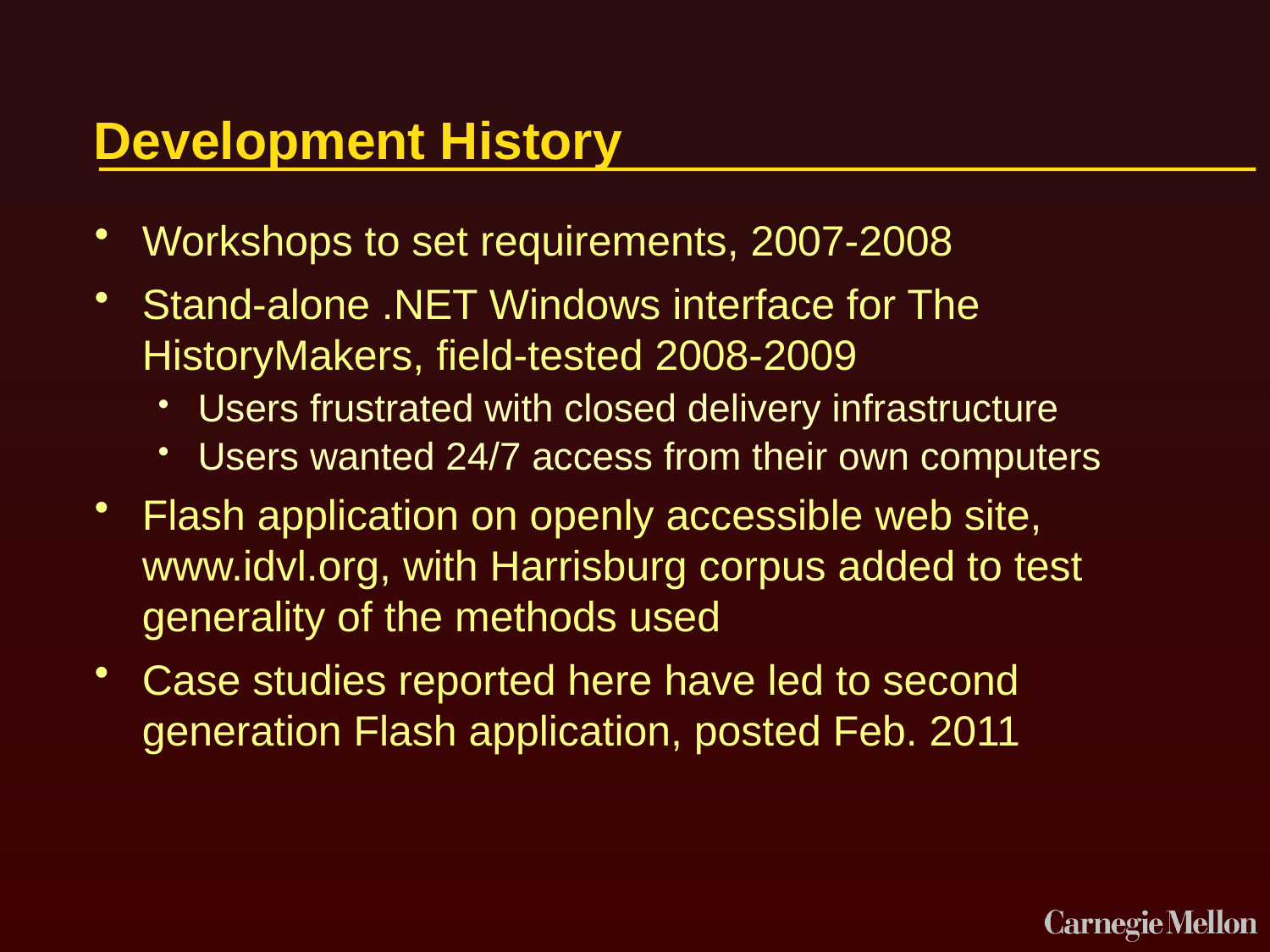

# Development History
Workshops to set requirements, 2007-2008
Stand-alone .NET Windows interface for The HistoryMakers, field-tested 2008-2009
Users frustrated with closed delivery infrastructure
Users wanted 24/7 access from their own computers
Flash application on openly accessible web site, www.idvl.org, with Harrisburg corpus added to test generality of the methods used
Case studies reported here have led to second generation Flash application, posted Feb. 2011